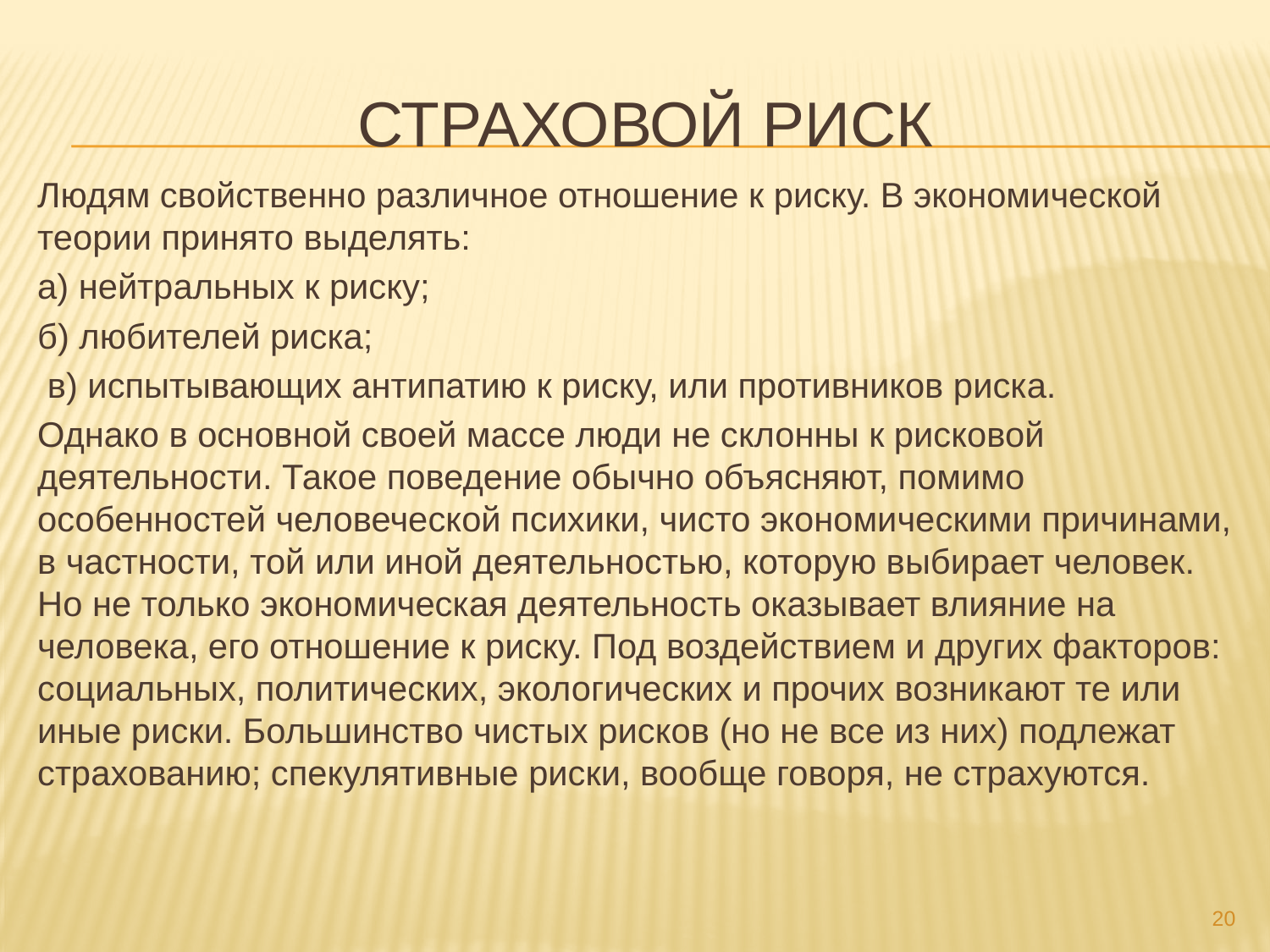

# Страховой риск
Людям свойственно различное отношение к риску. В экономической теории принято выделять:
а) нейтральных к риску;
б) любителей риска;
 в) испытывающих антипатию к риску, или противников риска.
Однако в основной своей массе люди не склонны к рисковой деятельности. Такое поведение обычно объясняют, помимо особенностей человеческой психики, чисто экономическими причинами, в частности, той или иной деятельностью, которую выбирает человек. Но не только экономическая деятельность оказывает влияние на человека, его отношение к риску. Под воздействием и других факторов: социальных, политических, экологических и прочих возникают те или иные риски. Большинство чистых рисков (но не все из них) подлежат страхованию; спекулятивные риски, вообще говоря, не страхуются.

20